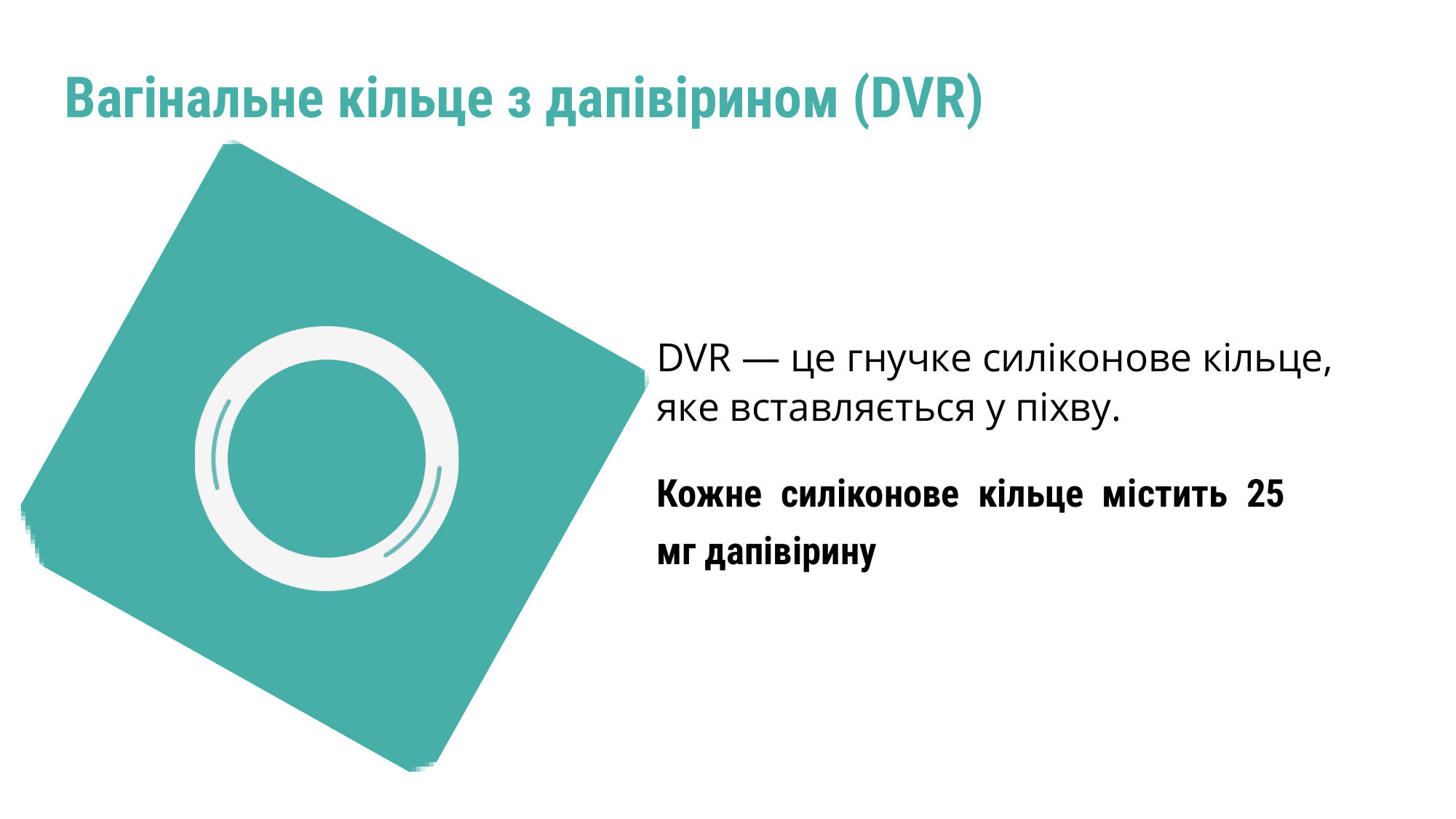

Вагінальне кільце з дапівірином (DVR)

DVR — це гнучке силіконове кільце, яке вставляється у піхву.
Кожне силіконове кільце містить 25 мг дапівірину